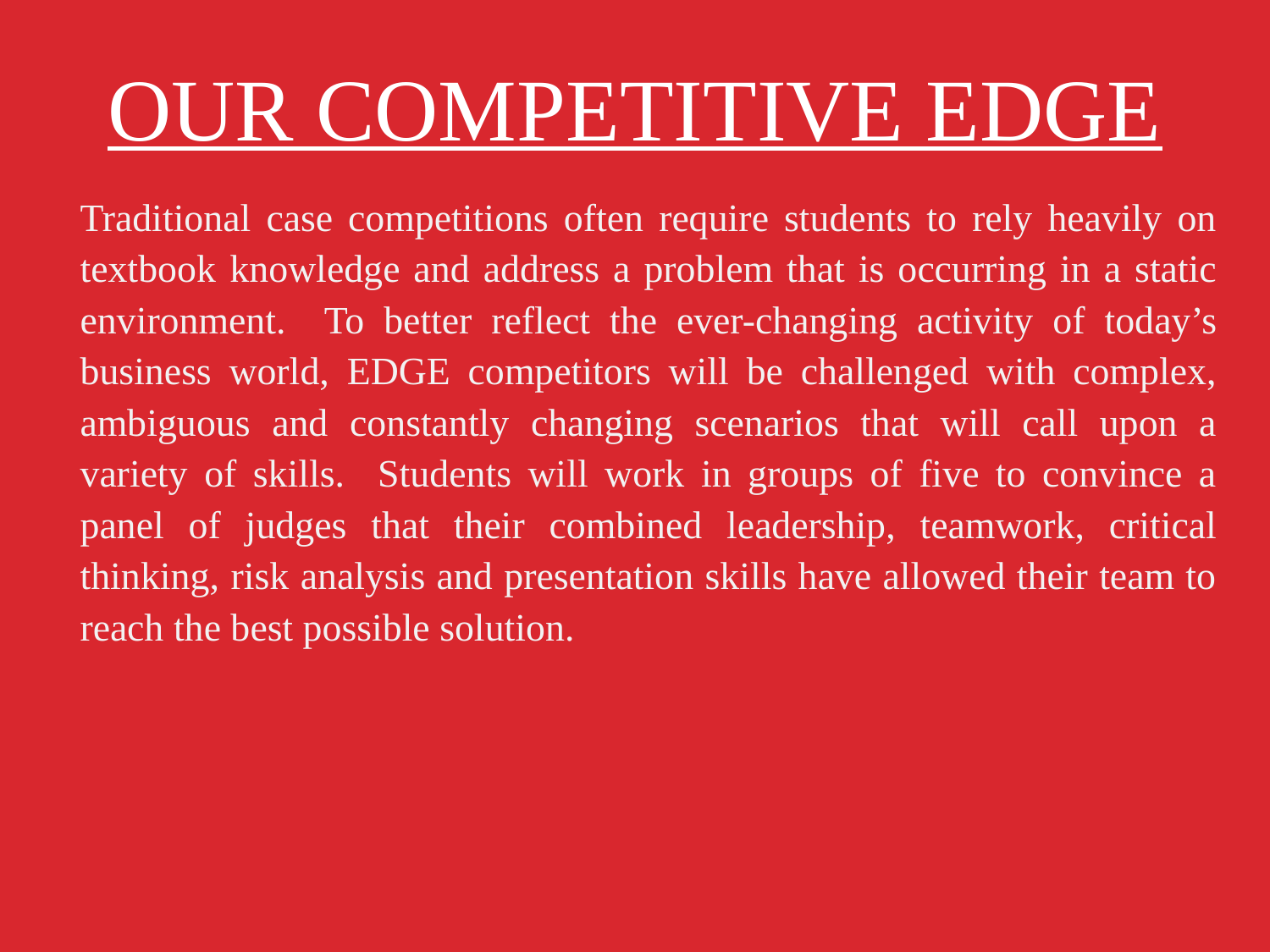

OUR COMPETITIVE EDGE
Traditional case competitions often require students to rely heavily on textbook knowledge and address a problem that is occurring in a static environment.  To better reflect the ever-changing activity of today’s business world, EDGE competitors will be challenged with complex, ambiguous and constantly changing scenarios that will call upon a variety of skills.  Students will work in groups of five to convince a panel of judges that their combined leadership, teamwork, critical thinking, risk analysis and presentation skills have allowed their team to reach the best possible solution.